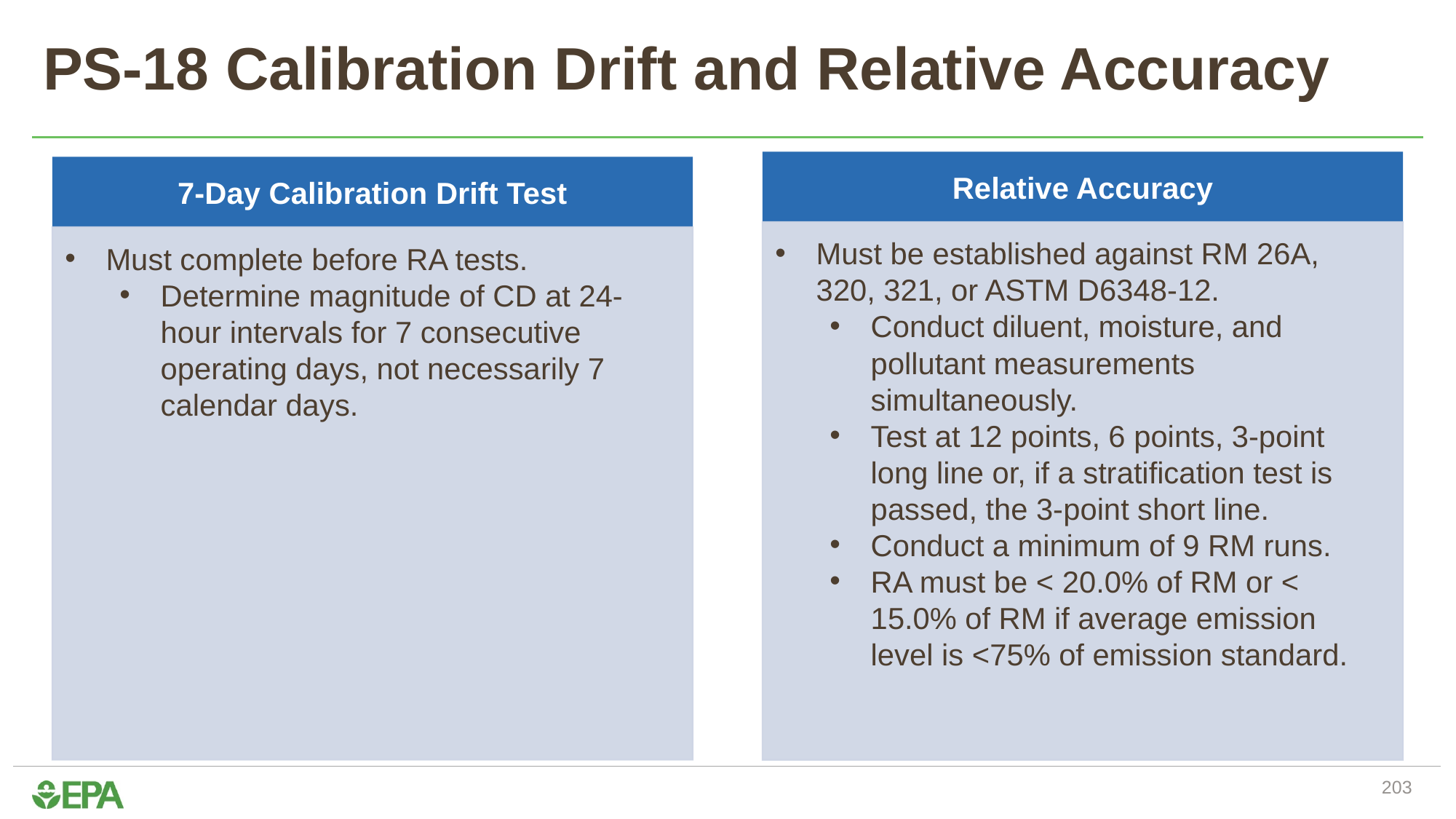

# PS-18 Calibration Drift and Relative Accuracy
Relative Accuracy
7-Day Calibration Drift Test
Must be established against RM 26A, 320, 321, or ASTM D6348-12.
Conduct diluent, moisture, and pollutant measurements simultaneously.
Test at 12 points, 6 points, 3-point long line or, if a stratification test is passed, the 3-point short line.
Conduct a minimum of 9 RM runs.
RA must be < 20.0% of RM or < 15.0% of RM if average emission level is <75% of emission standard.
Must complete before RA tests.
Determine magnitude of CD at 24-hour intervals for 7 consecutive operating days, not necessarily 7 calendar days.